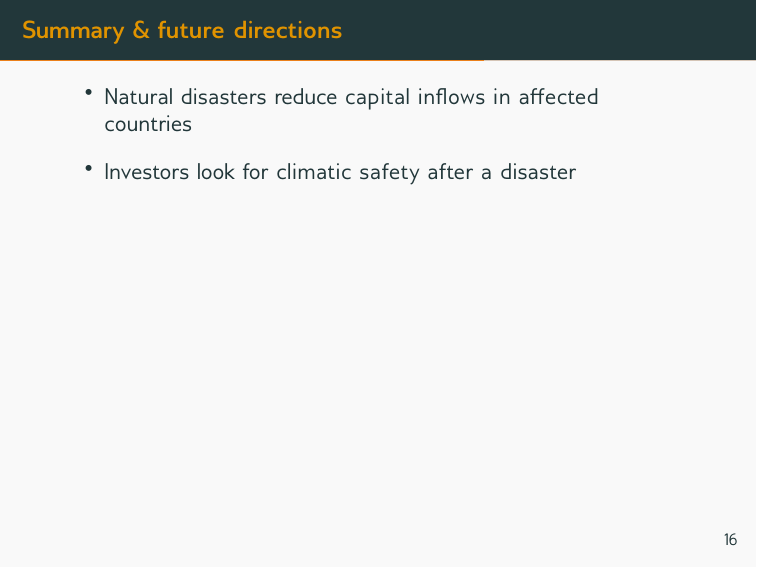

# Summary & future directions

Natural disasters reduce capital inflows in affected countries
Investors look for climatic safety after a disaster
16